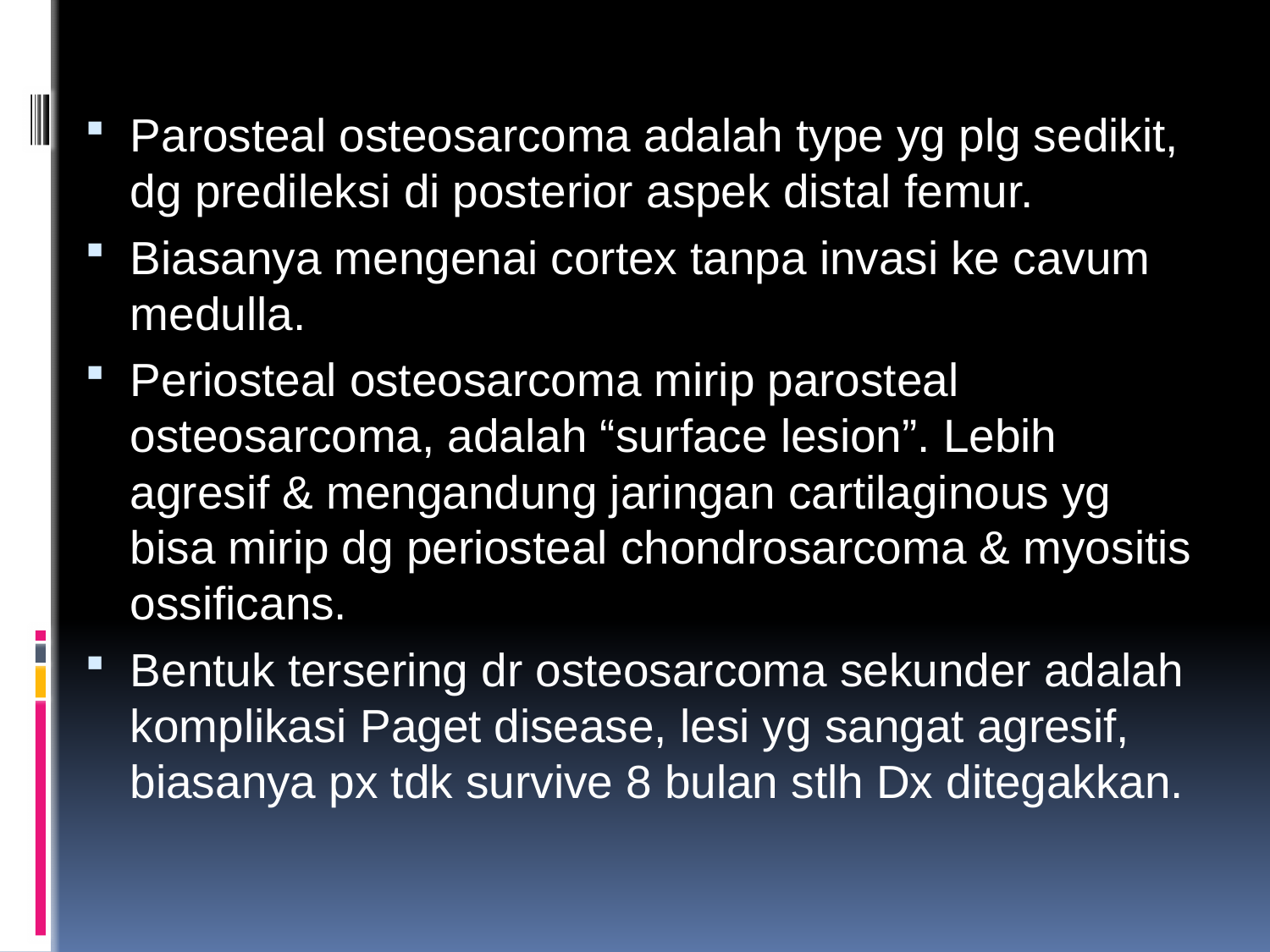

Parosteal osteosarcoma adalah type yg plg sedikit, dg predileksi di posterior aspek distal femur.
Biasanya mengenai cortex tanpa invasi ke cavum medulla.
Periosteal osteosarcoma mirip parosteal osteosarcoma, adalah “surface lesion”. Lebih agresif & mengandung jaringan cartilaginous yg bisa mirip dg periosteal chondrosarcoma & myositis ossificans.
Bentuk tersering dr osteosarcoma sekunder adalah komplikasi Paget disease, lesi yg sangat agresif, biasanya px tdk survive 8 bulan stlh Dx ditegakkan.